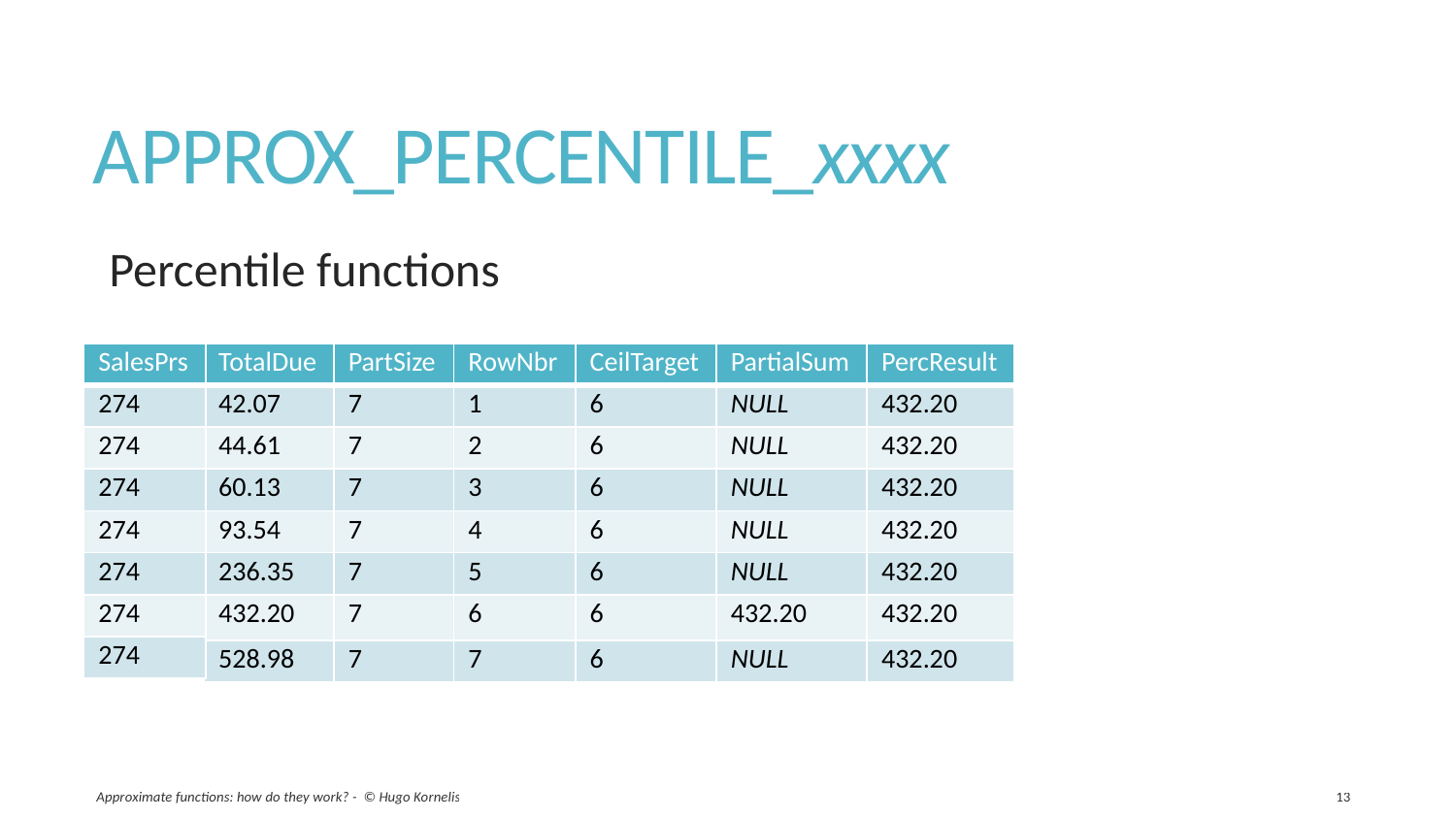

# APPROX_PERCENTILE_xxxx
Percentile functions

| SalesPrs |
| --- |
| 274 |
| 274 |
| 274 |
| 274 |
| 274 |
| 274 |
| 274 |
| TotalDue |
| --- |
| 42.07 |
| 44.61 |
| 60.13 |
| 93.54 |
| 236.35 |
| 432.20 |
| 528.98 |
| TotalDue | PartSize |
| --- | --- |
| 42.07 | 7 |
| 44.61 | 7 |
| 60.13 | 7 |
| 93.54 | 7 |
| 236.35 | 7 |
| 432.20 | 7 |
| 528.98 | 7 |
| TotalDue | PartSize | RowNbr |
| --- | --- | --- |
| 42.07 | 7 | 1 |
| 44.61 | 7 | 2 |
| 60.13 | 7 | 3 |
| 93.54 | 7 | 4 |
| 236.35 | 7 | 5 |
| 432.20 | 7 | 6 |
| 528.98 | 7 | 7 |
| TotalDue | PartSize | RowNbr | CeilTarget |
| --- | --- | --- | --- |
| 42.07 | 7 | 1 | 6 |
| 44.61 | 7 | 2 | 6 |
| 60.13 | 7 | 3 | 6 |
| 93.54 | 7 | 4 | 6 |
| 236.35 | 7 | 5 | 6 |
| 432.20 | 7 | 6 | 6 |
| 528.98 | 7 | 7 | 6 |
| TotalDue | PartSize | RowNbr | CeilTarget | PartialSum |
| --- | --- | --- | --- | --- |
| 42.07 | 7 | 1 | 6 | NULL |
| 44.61 | 7 | 2 | 6 | NULL |
| 60.13 | 7 | 3 | 6 | NULL |
| 93.54 | 7 | 4 | 6 | NULL |
| 236.35 | 7 | 5 | 6 | NULL |
| 432.20 | 7 | 6 | 6 | 432.20 |
| 528.98 | 7 | 7 | 6 | NULL |
| TotalDue | PartSize | RowNbr | CeilTarget | PartialSum | PercResult |
| --- | --- | --- | --- | --- | --- |
| 42.07 | 7 | 1 | 6 | NULL | 432.20 |
| 44.61 | 7 | 2 | 6 | NULL | 432.20 |
| 60.13 | 7 | 3 | 6 | NULL | 432.20 |
| 93.54 | 7 | 4 | 6 | NULL | 432.20 |
| 236.35 | 7 | 5 | 6 | NULL | 432.20 |
| 432.20 | 7 | 6 | 6 | 432.20 | 432.20 |
| 528.98 | 7 | 7 | 6 | NULL | 432.20 |
Approximate functions: how do they work? -  © Hugo Kornelis
13